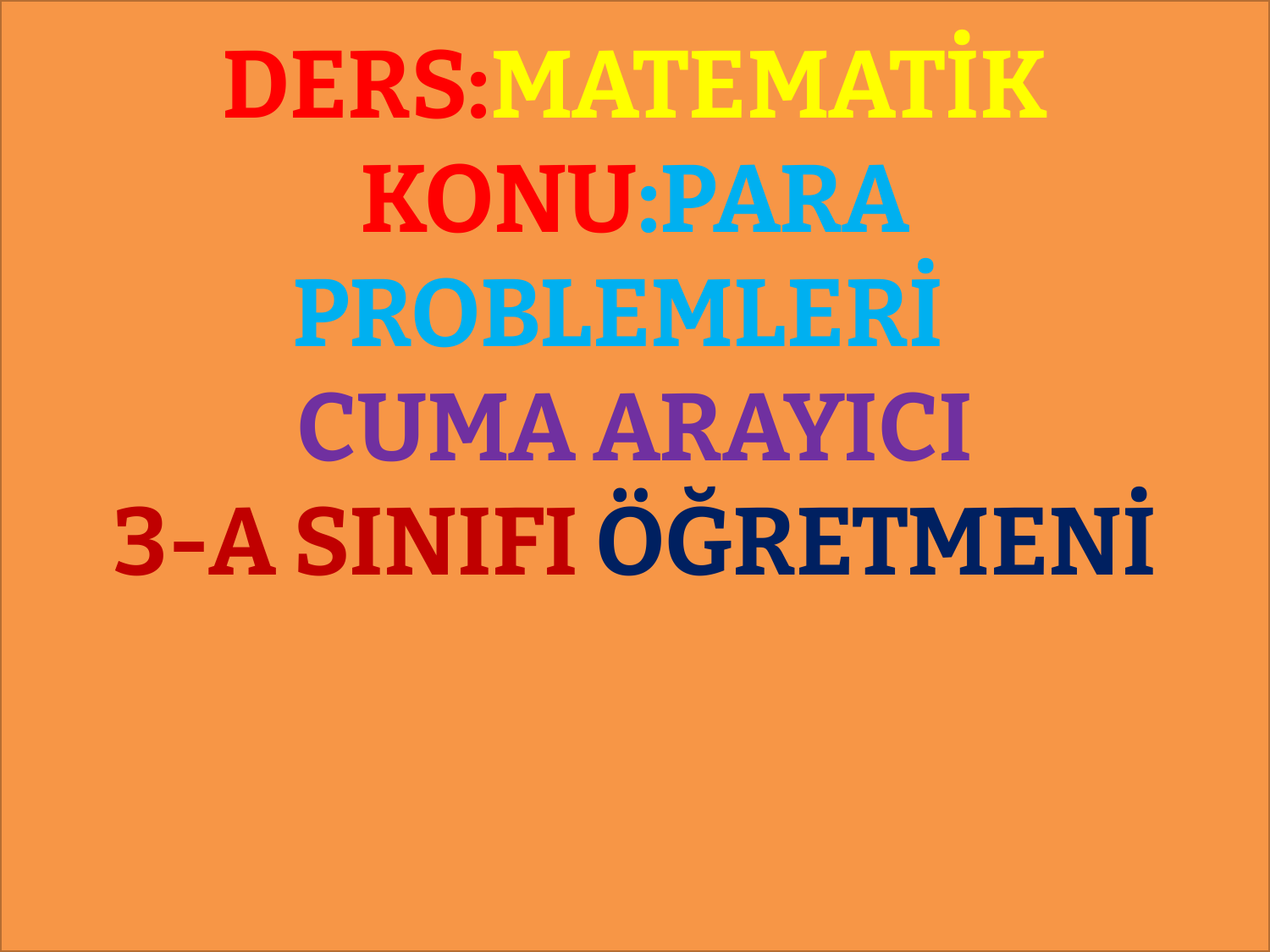

DERS:MATEMATİK
KONU:PARA PROBLEMLERİ
CUMA ARAYICI
3-A SINIFI ÖĞRETMENİ
#